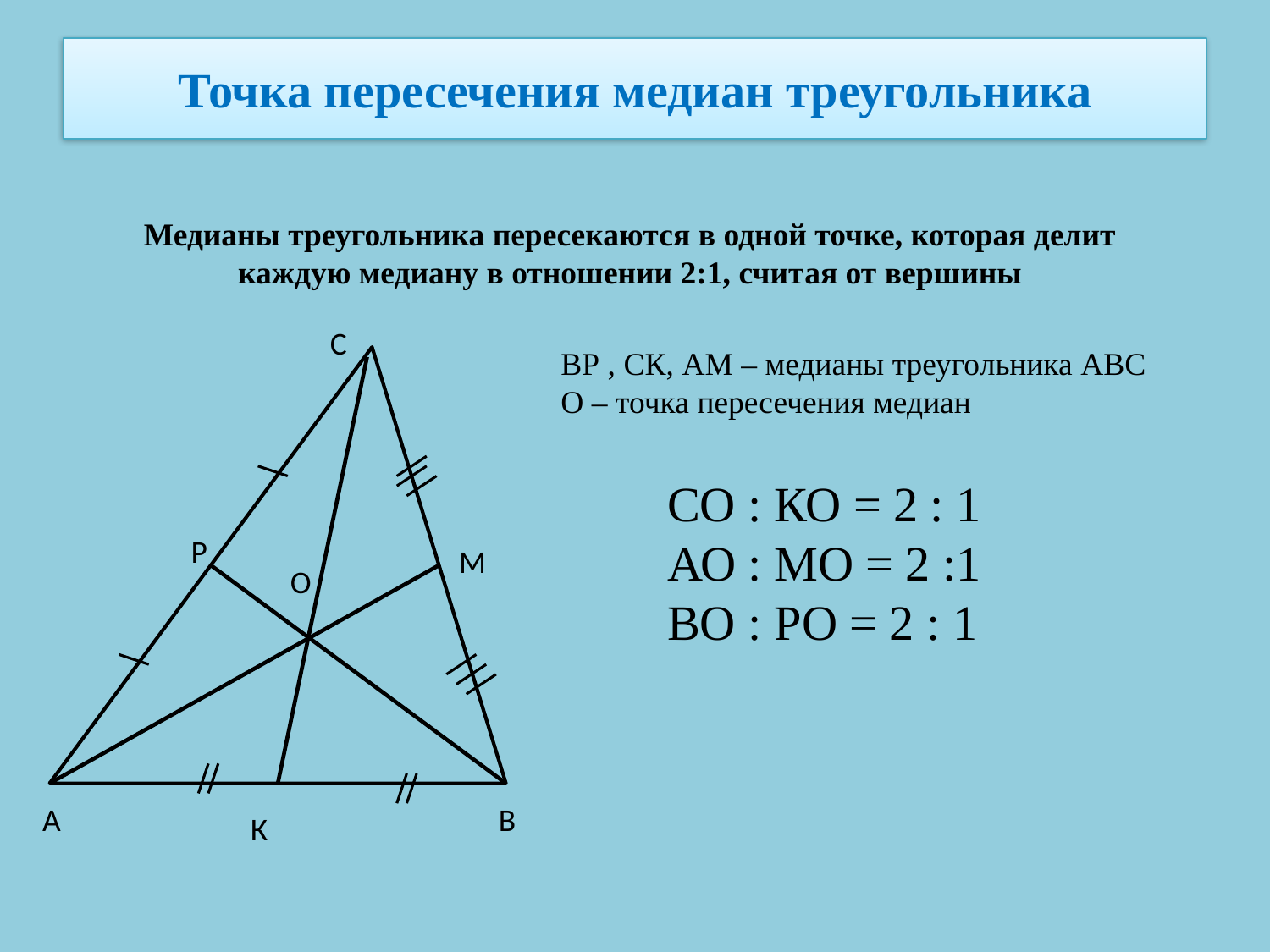

# Точка пересечения медиан треугольника
Медианы треугольника пересекаются в одной точке, которая делит каждую медиану в отношении 2:1, считая от вершины
С
ВР , СК, АМ – медианы треугольника АВС
О – точка пересечения медиан

СО : КО = 2 : 1
АО : МО = 2 :1
ВО : РО = 2 : 1
Р
М
О
А
В
К